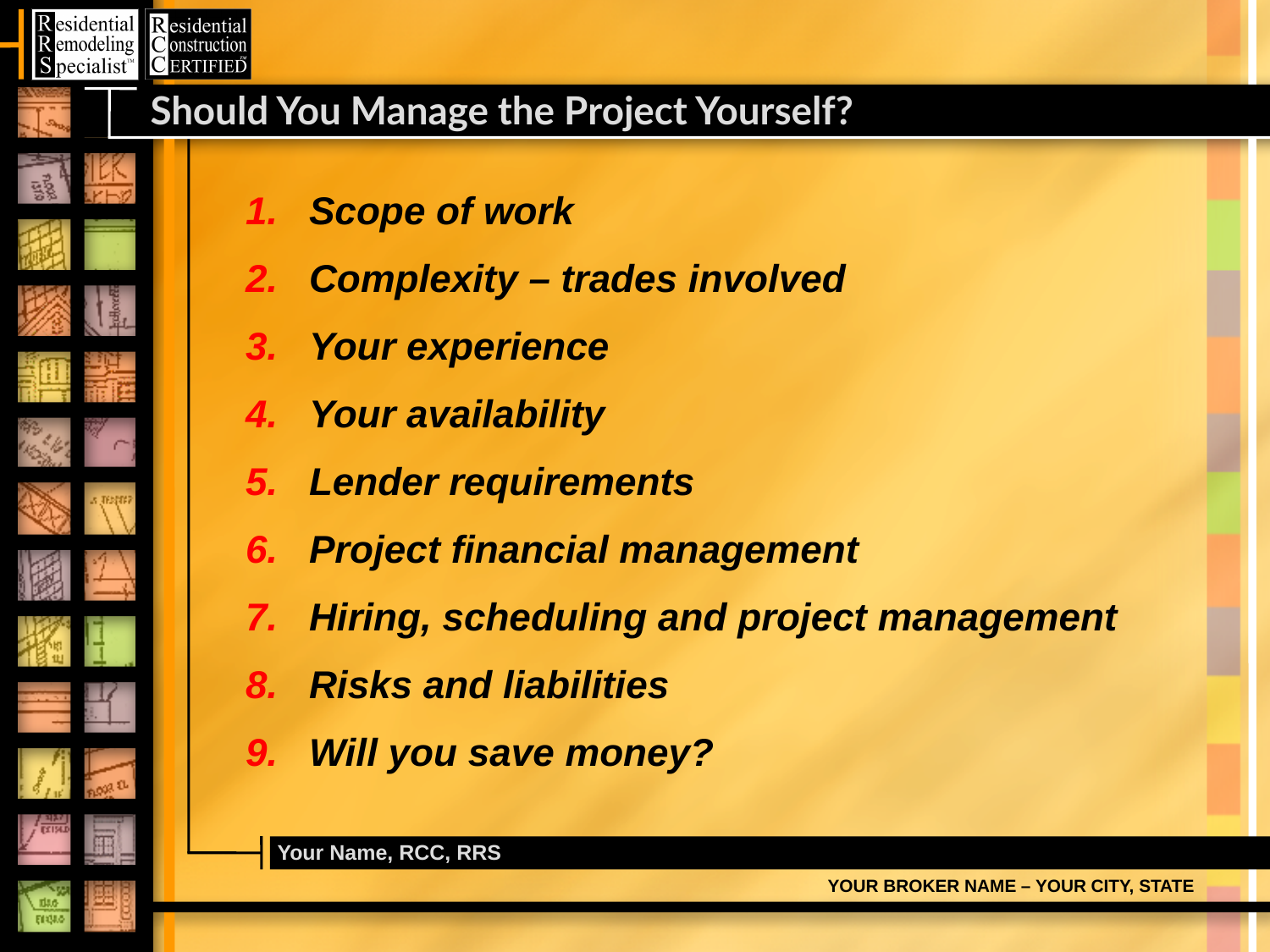

# Should You Manage the Project Yourself?
Scope of work
Complexity – trades involved
Your experience
Your availability
Lender requirements
Project financial management
Hiring, scheduling and project management
Risks and liabilities
Will you save money?

Your Name, RCC, RRS